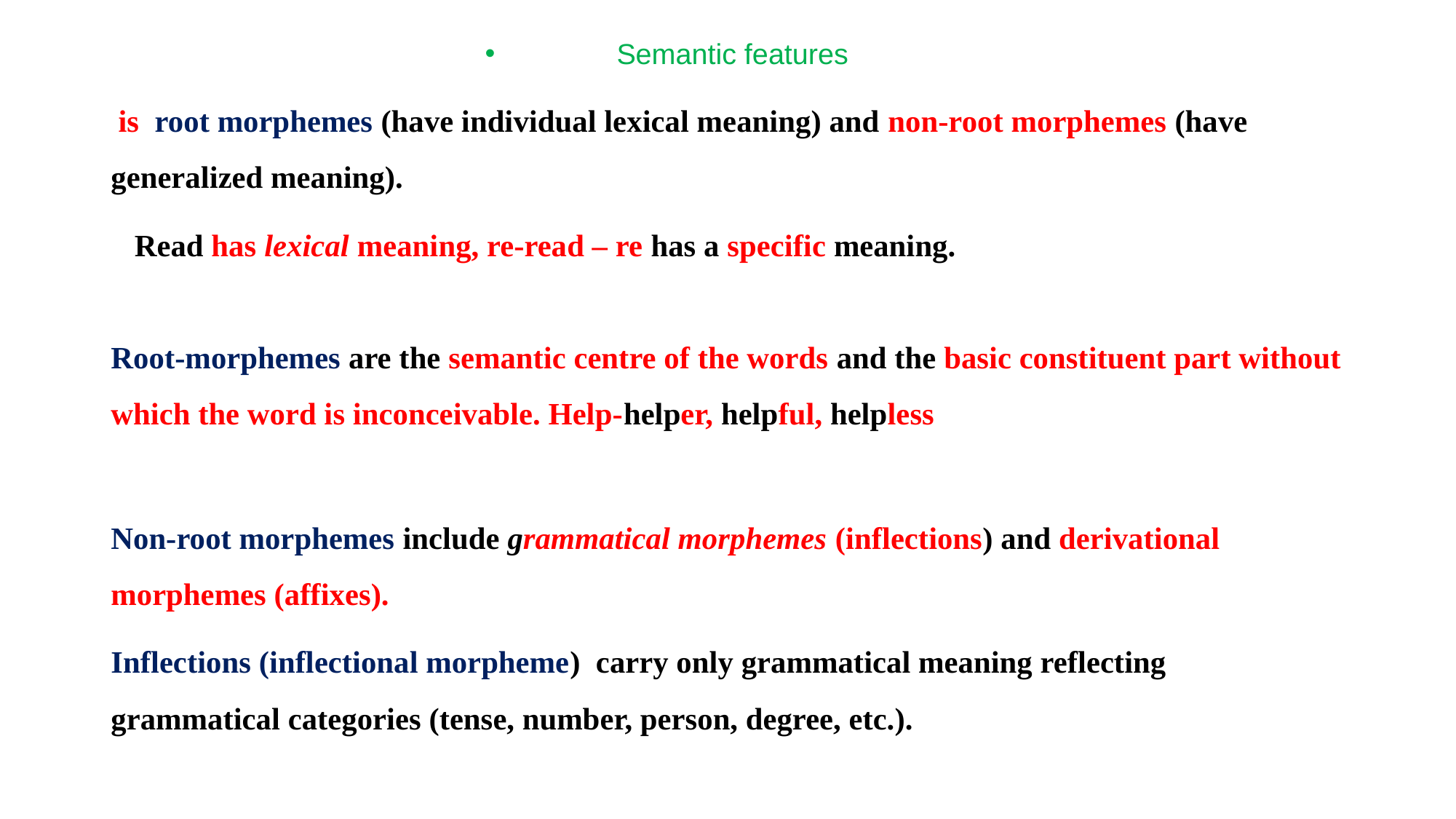

Semantic features
 is  root morphemes (have individual lexical meaning) and non-root morphemes (have generalized meaning).
   Read has lexical meaning, re-read – re has a specific meaning.
Root-morphemes are the semantic centre of the words and the basic constituent part without which the word is inconceivable. Help-helper, helpful, helpless
Non-root morphemes include grammatical morphemes (inflections) and derivational morphemes (affixes).
Inflections (inflectional morpheme)  carry only grammatical meaning reflecting grammatical categories (tense, number, person, degree, etc.).